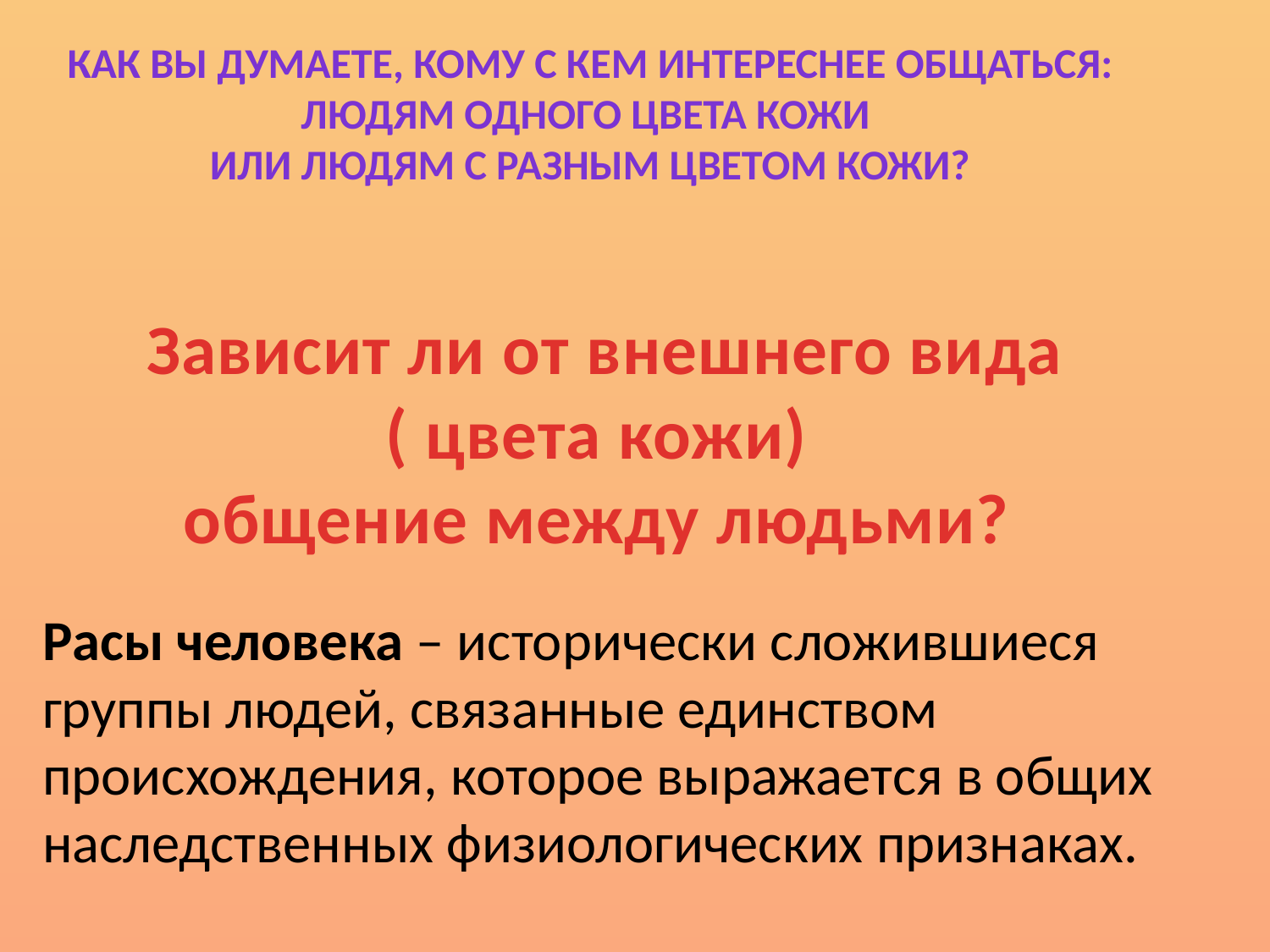

Как вы думаете, кому с кем интереснее общаться:
Людям одного цвета кожи
или людям с разным цветом кожи?
Зависит ли от внешнего вида
( цвета кожи)
общение между людьми?
Расы человека – исторически сложившиеся группы людей, связанные единством происхождения, которое выражается в общих наследственных физиологических признаках.